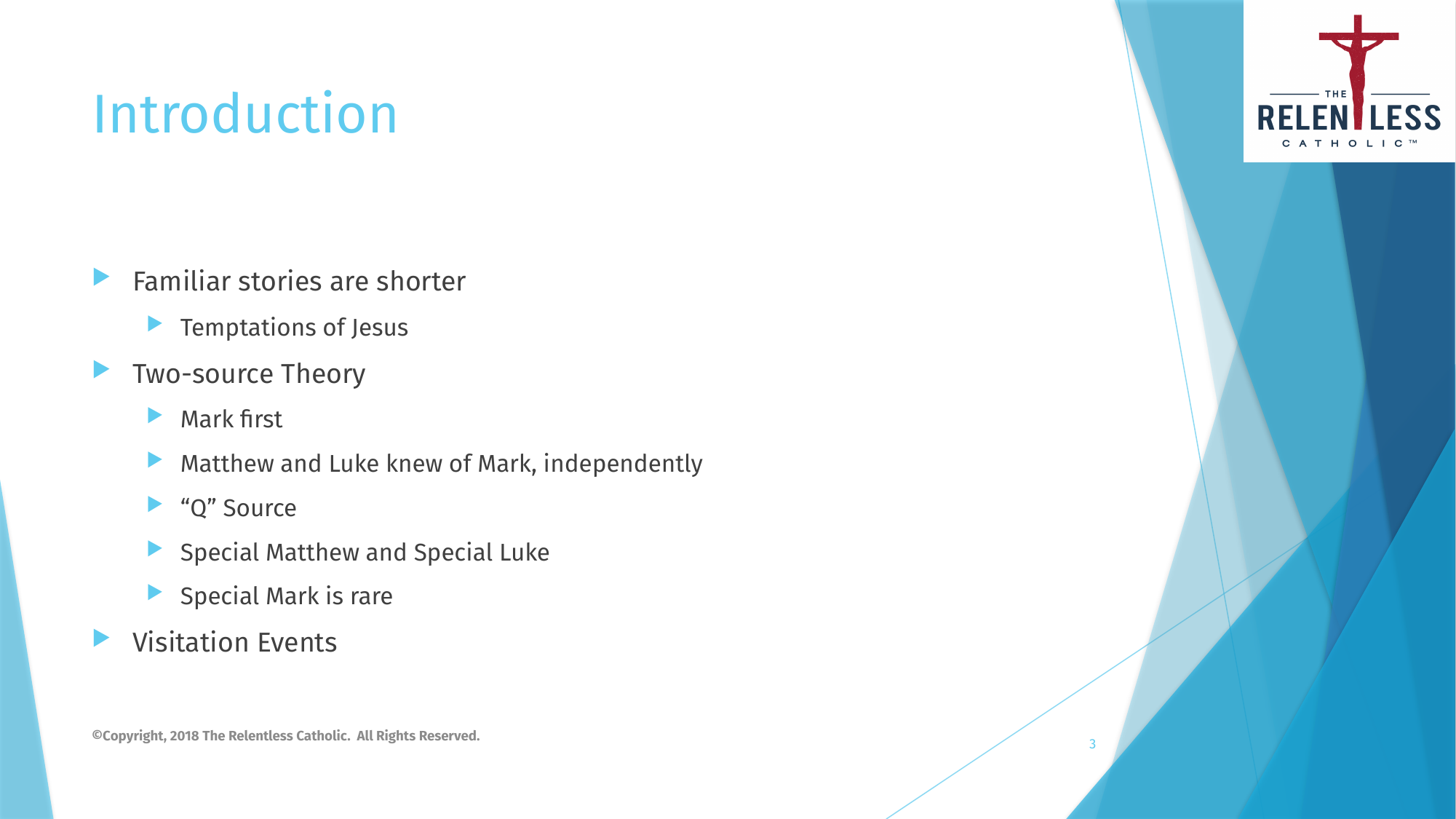

# Introduction
Familiar stories are shorter
Temptations of Jesus
Two-source Theory
Mark first
Matthew and Luke knew of Mark, independently
“Q” Source
Special Matthew and Special Luke
Special Mark is rare
Visitation Events
©Copyright, 2018 The Relentless Catholic.  All Rights Reserved.

3